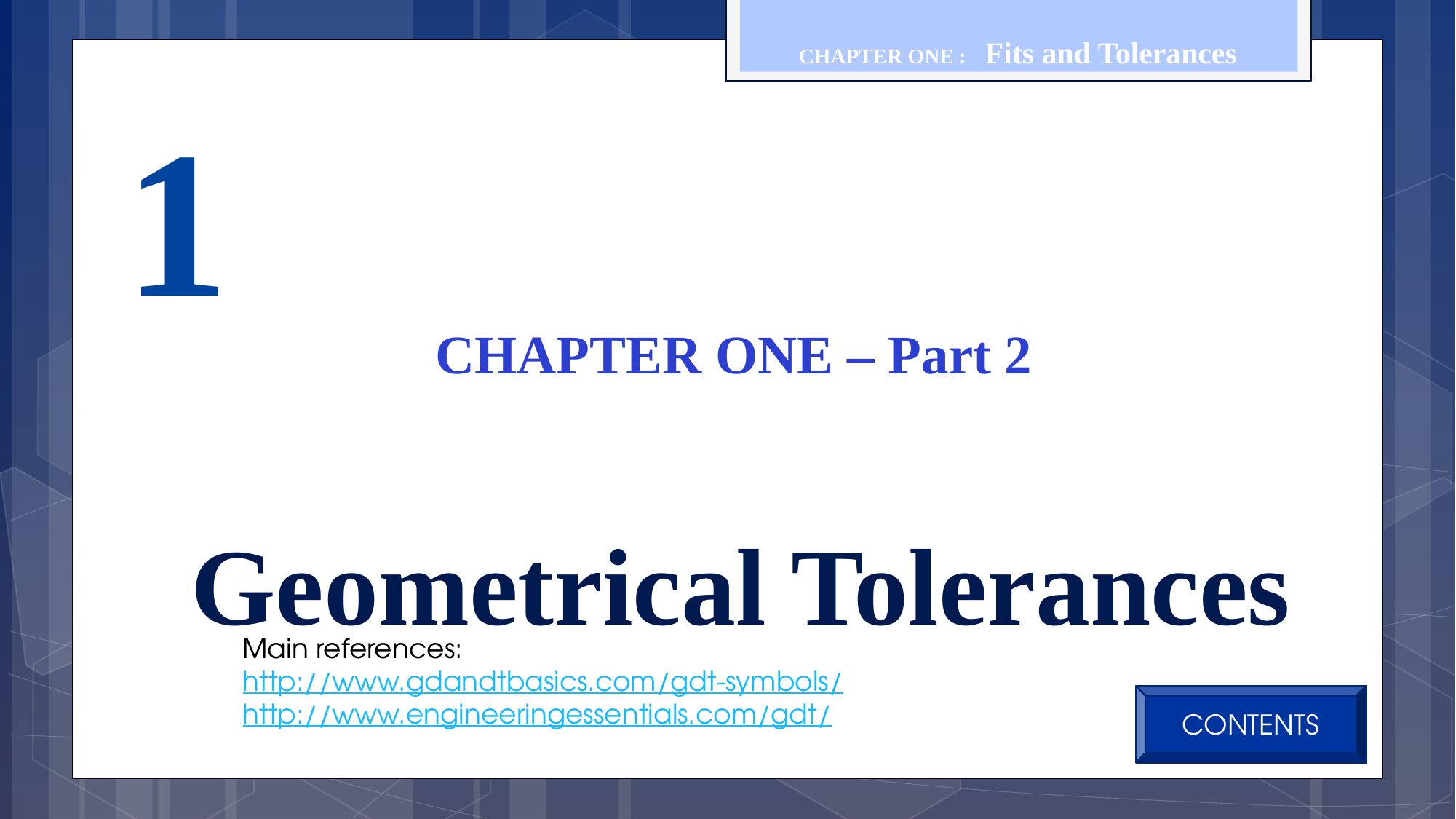

CHAPTER ONE :  Fits and Tolerances
1
 CHAPTER ONE – Part 2
 Geometrical Tolerances
Main references:
http://www.gdandtbasics.com/gdt-symbols/
http://www.engineeringessentials.com/gdt/
CONTENTS